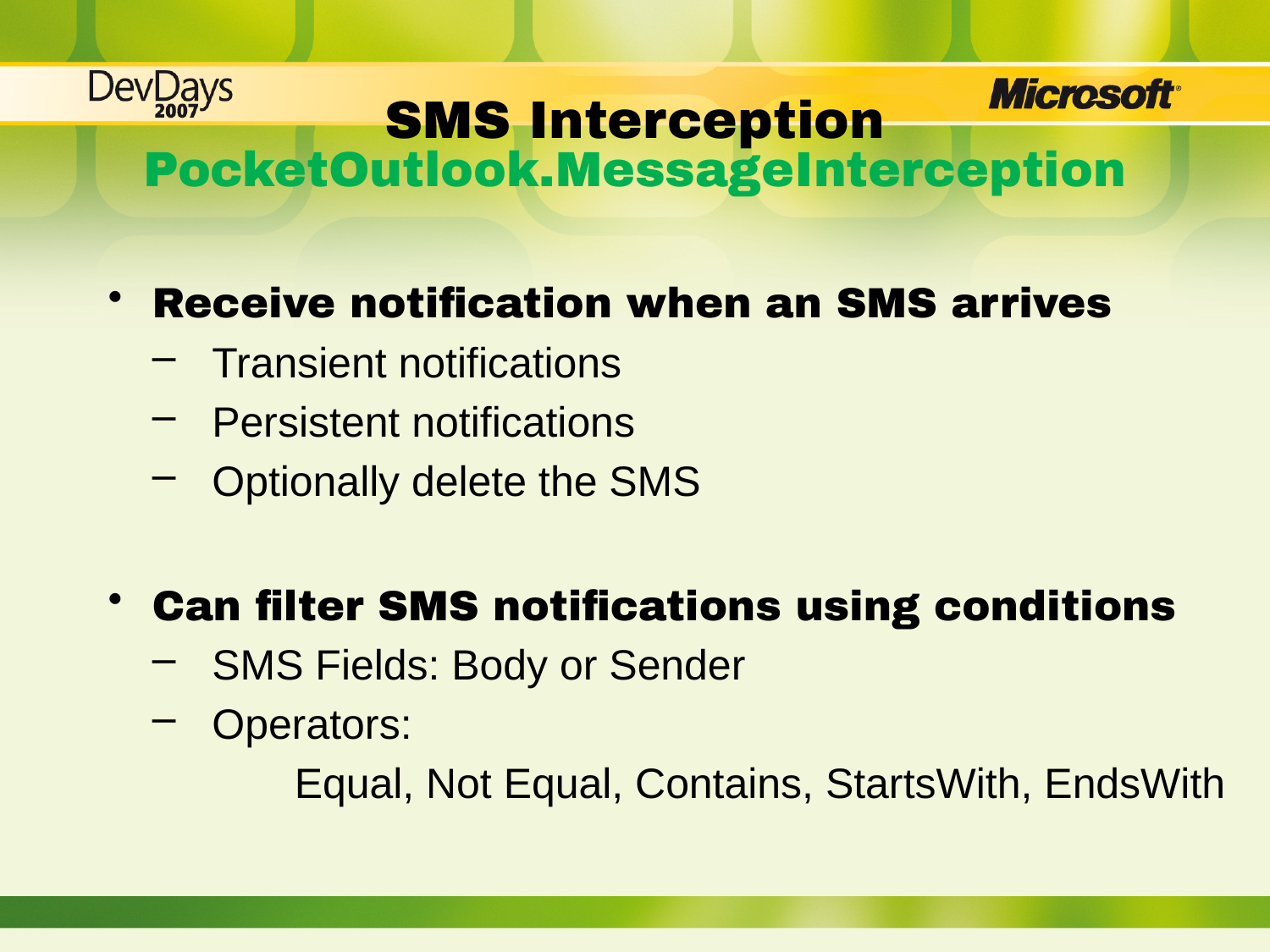

# SMS Interception PocketOutlook.MessageInterception
Receive notification when an SMS arrives
Transient notifications
Persistent notifications
Optionally delete the SMS

Can filter SMS notifications using conditions
SMS Fields: Body or Sender
Operators:
            Equal, Not Equal, Contains, StartsWith, EndsWith